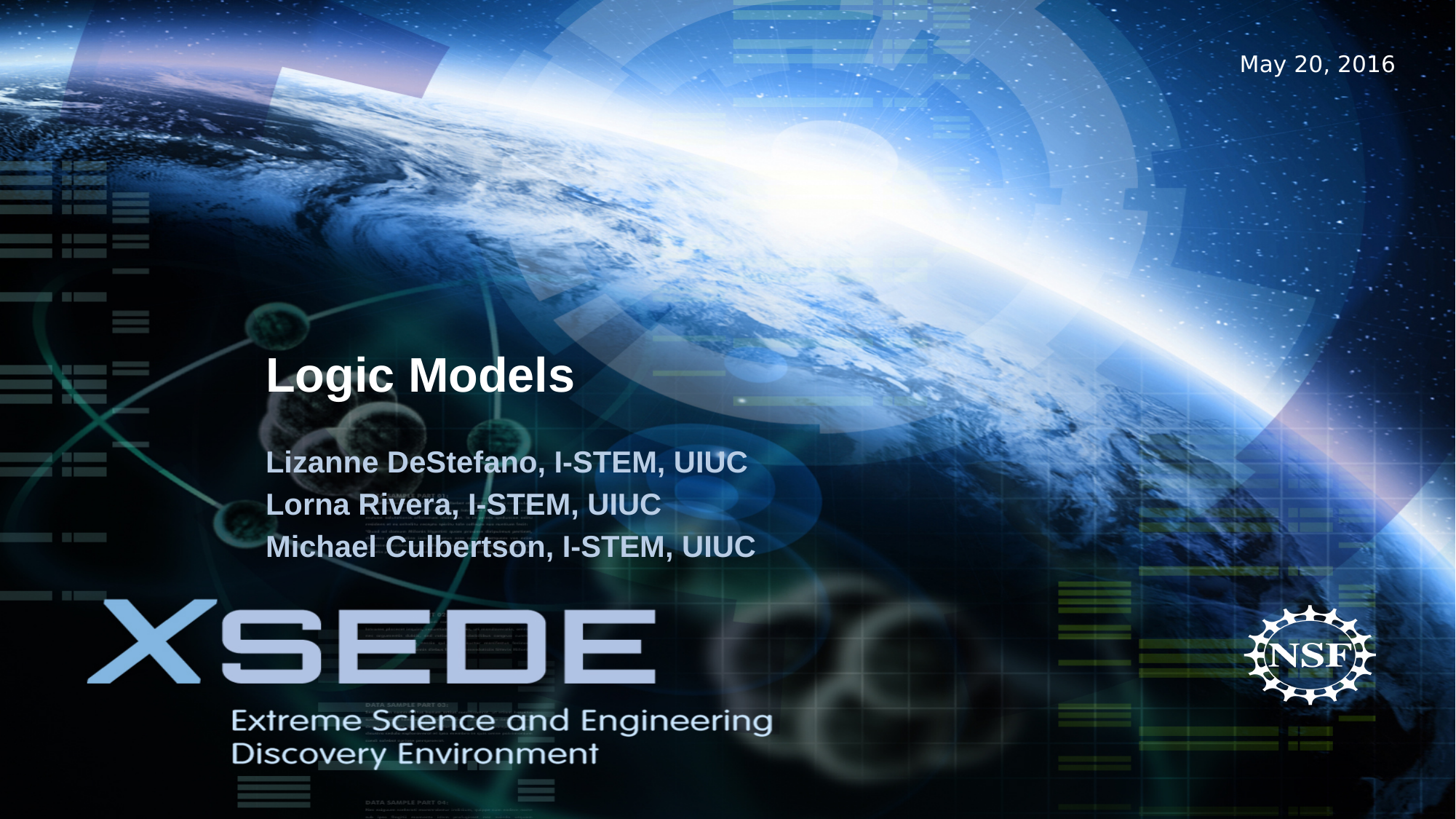

# Logic Models
Lizanne DeStefano, I-STEM, UIUC
Lorna Rivera, I-STEM, UIUC
Michael Culbertson, I-STEM, UIUC